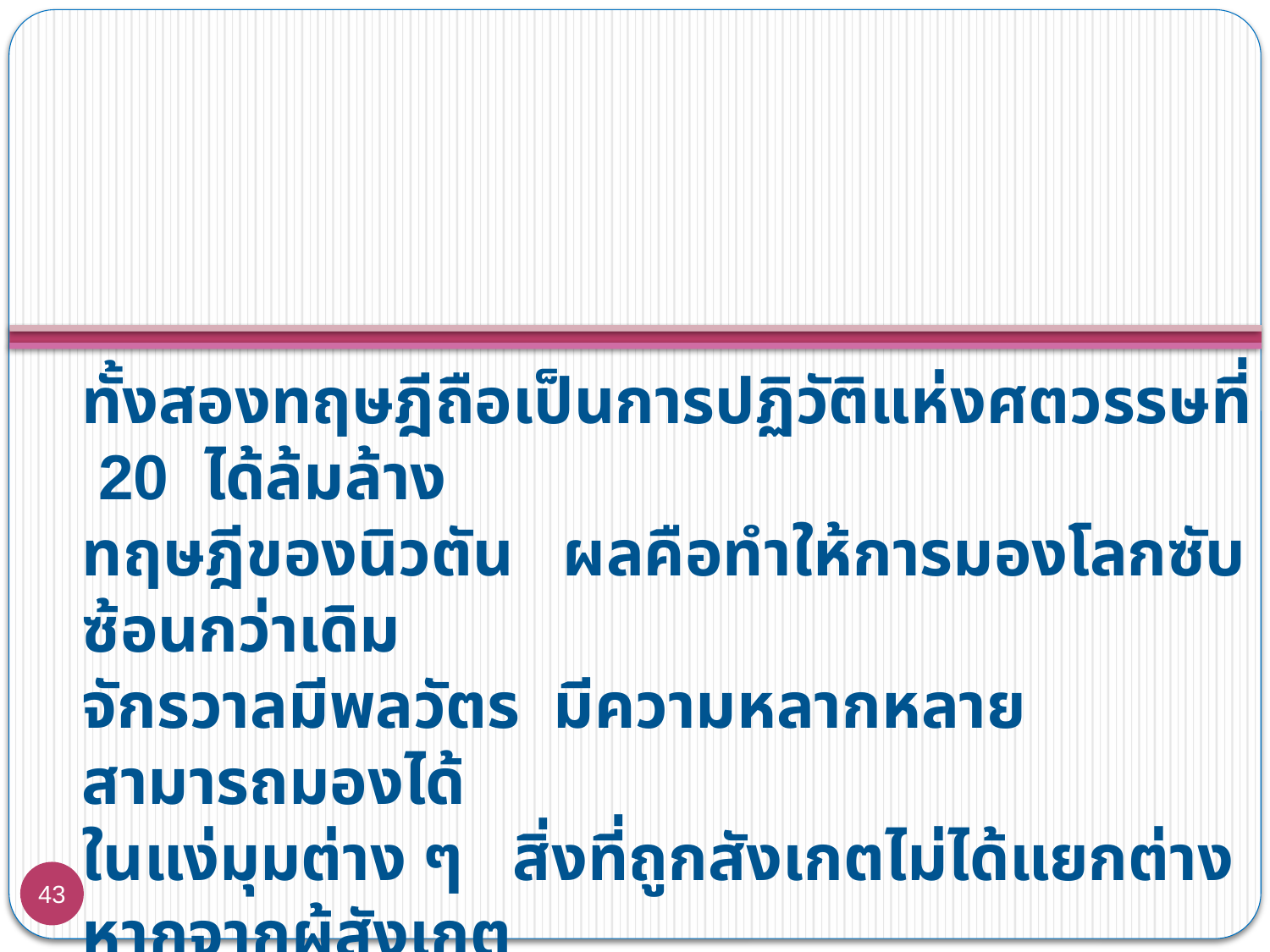

ทั้งสองทฤษฎีถือเป็นการปฏิวัติแห่งศตวรรษที่  20  ได้ล้มล้าง
ทฤษฎีของนิวตัน   ผลคือทำให้การมองโลกซับซ้อนกว่าเดิม
จักรวาลมีพลวัตร  มีความหลากหลาย  สามารถมองได้
ในแง่มุมต่าง ๆ   สิ่งที่ถูกสังเกตไม่ได้แยกต่างหากจากผู้สังเกต
สิ่งที่ถูกสังเกตจะเป็นอะไรขึ้นอยู่กับผู้สังเกตด้วยเหตุและปัจจัย
ต่าง ๆ  มีความสลับซับซ้อนและมีความไม่แน่นอน
43